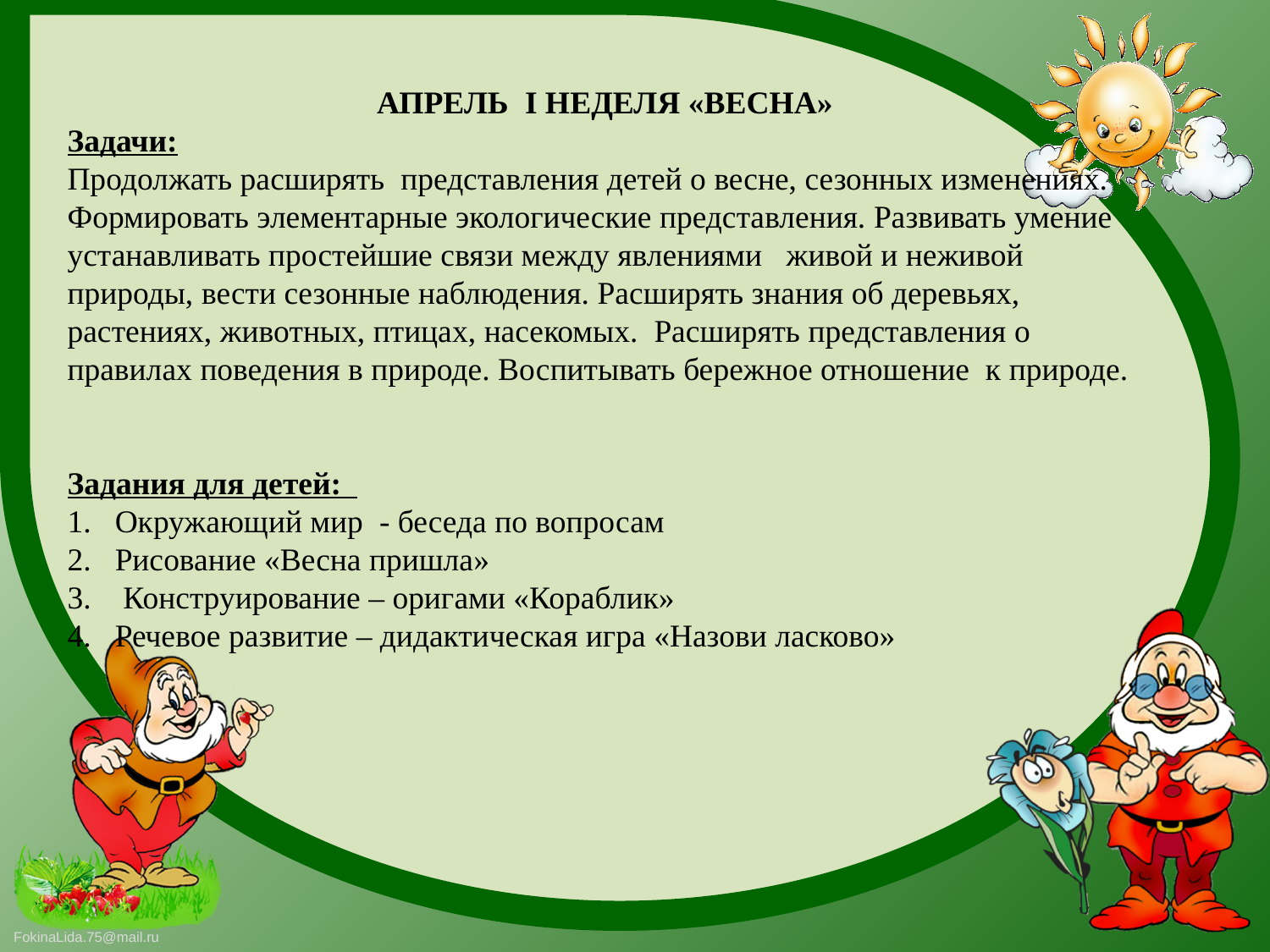

АПРЕЛЬ  I НЕДЕЛЯ «ВЕСНА»
Задачи:
Продолжать расширять  представления детей о весне, сезонных изменениях. Формировать элементарные экологические представления. Развивать умение устанавливать простейшие связи между явлениями   живой и неживой природы, вести сезонные наблюдения. Расширять знания об деревьях, растениях, животных, птицах, насекомых.  Расширять представления о правилах поведения в природе. Воспитывать бережное отношение  к природе.

Задания для детей:
Окружающий мир  - беседа по вопросам
Рисование «Весна пришла»
 Конструирование – оригами «Кораблик»
Речевое развитие – дидактическая игра «Назови ласково»